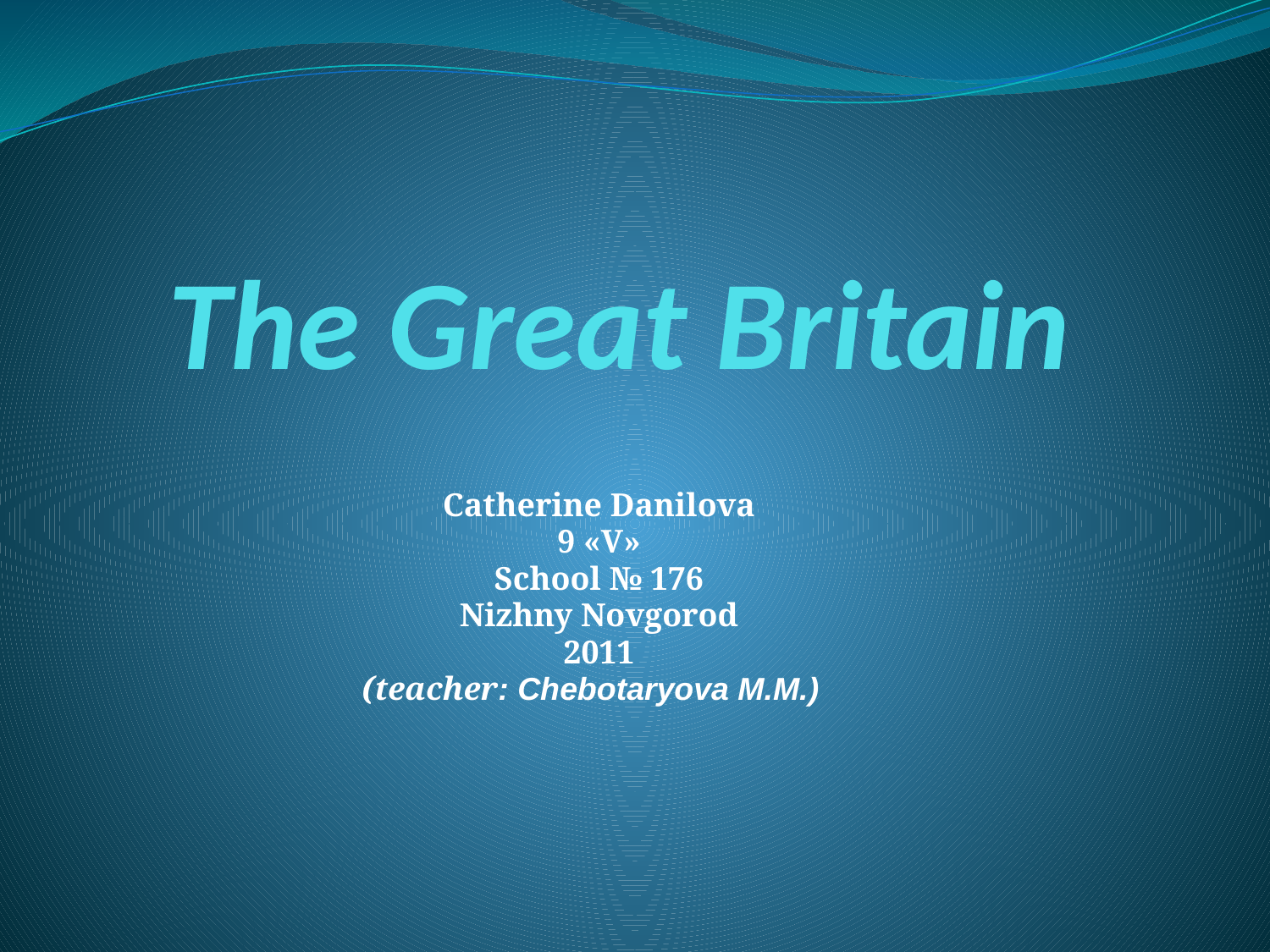

# The Great Britain
Catherine Danilova
9 «V»
School № 176
Nizhny Novgorod
2011
(teacher: Chebotaryova M.M.)